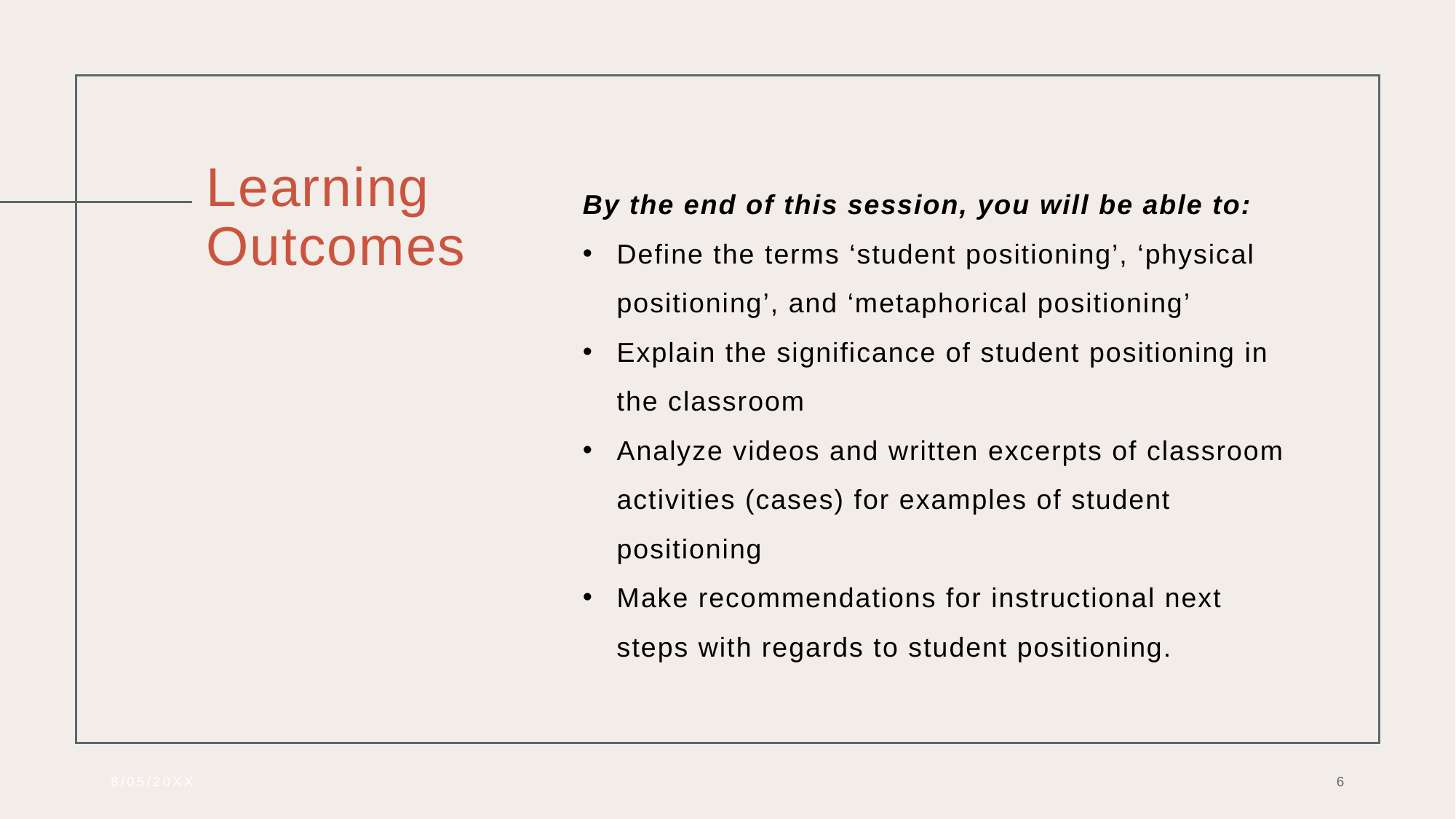

By the end of this session, you will be able to:
Define the terms ‘student positioning’, ‘physical positioning’, and ‘metaphorical positioning’
Explain the significance of student positioning in the classroom
Analyze videos and written excerpts of classroom activities (cases) for examples of student positioning
Make recommendations for instructional next steps with regards to student positioning.
# Learning Outcomes
8/05/20XX
6